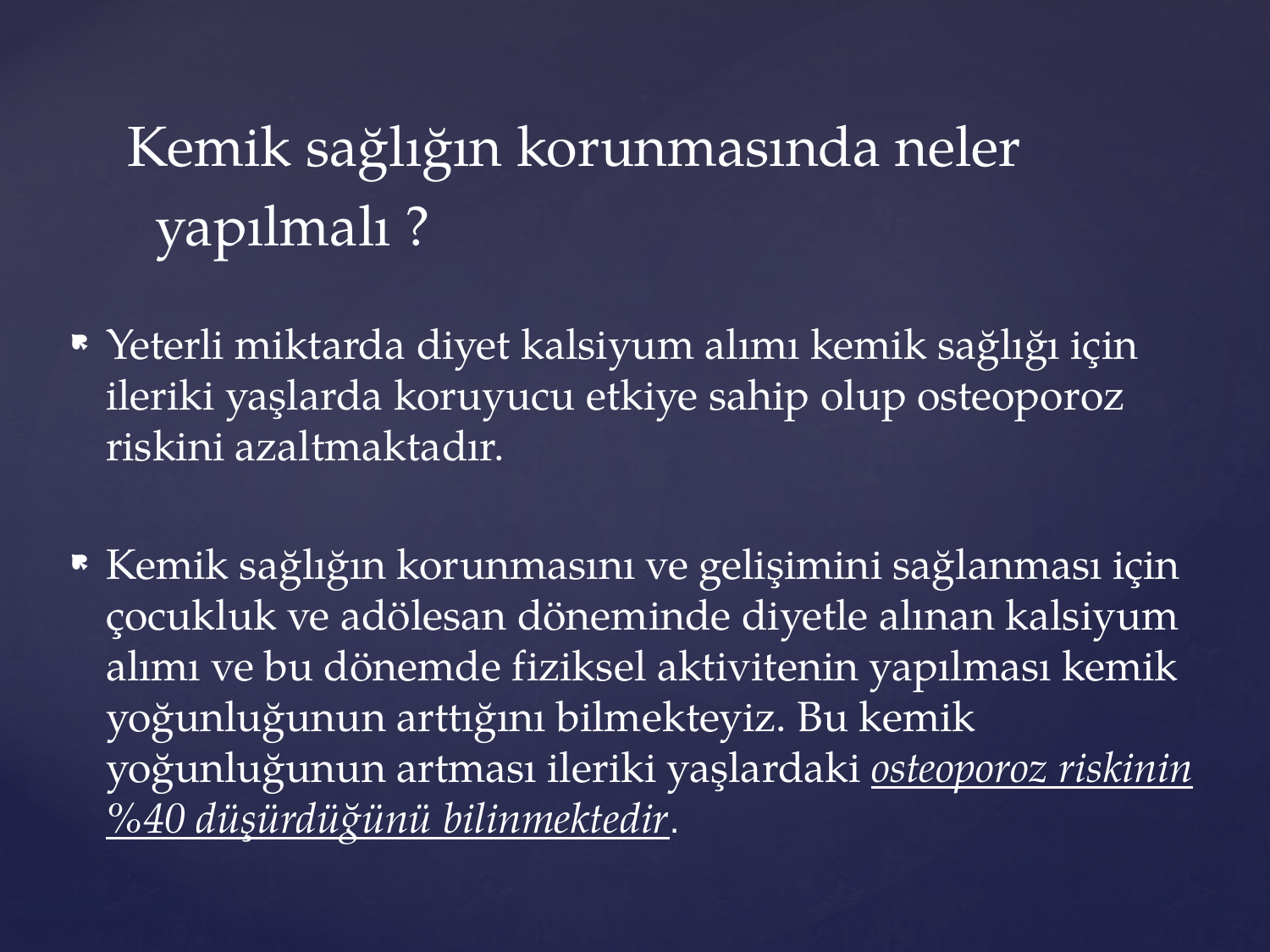

Kemik sağlığın korunmasında neler
      yapılmalı ?

Yeterli miktarda diyet kalsiyum alımı kemik sağlığı için ileriki yaşlarda koruyucu etkiye sahip olup osteoporoz riskini azaltmaktadır.

Kemik sağlığın korunmasını ve gelişimini sağlanması için çocukluk ve adölesan döneminde diyetle alınan kalsiyum alımı ve bu dönemde fiziksel aktivitenin yapılması kemik yoğunluğunun arttığını bilmekteyiz. Bu kemik yoğunluğunun artması ileriki yaşlardaki osteoporoz riskinin %40 düşürdüğünü bilinmektedir.